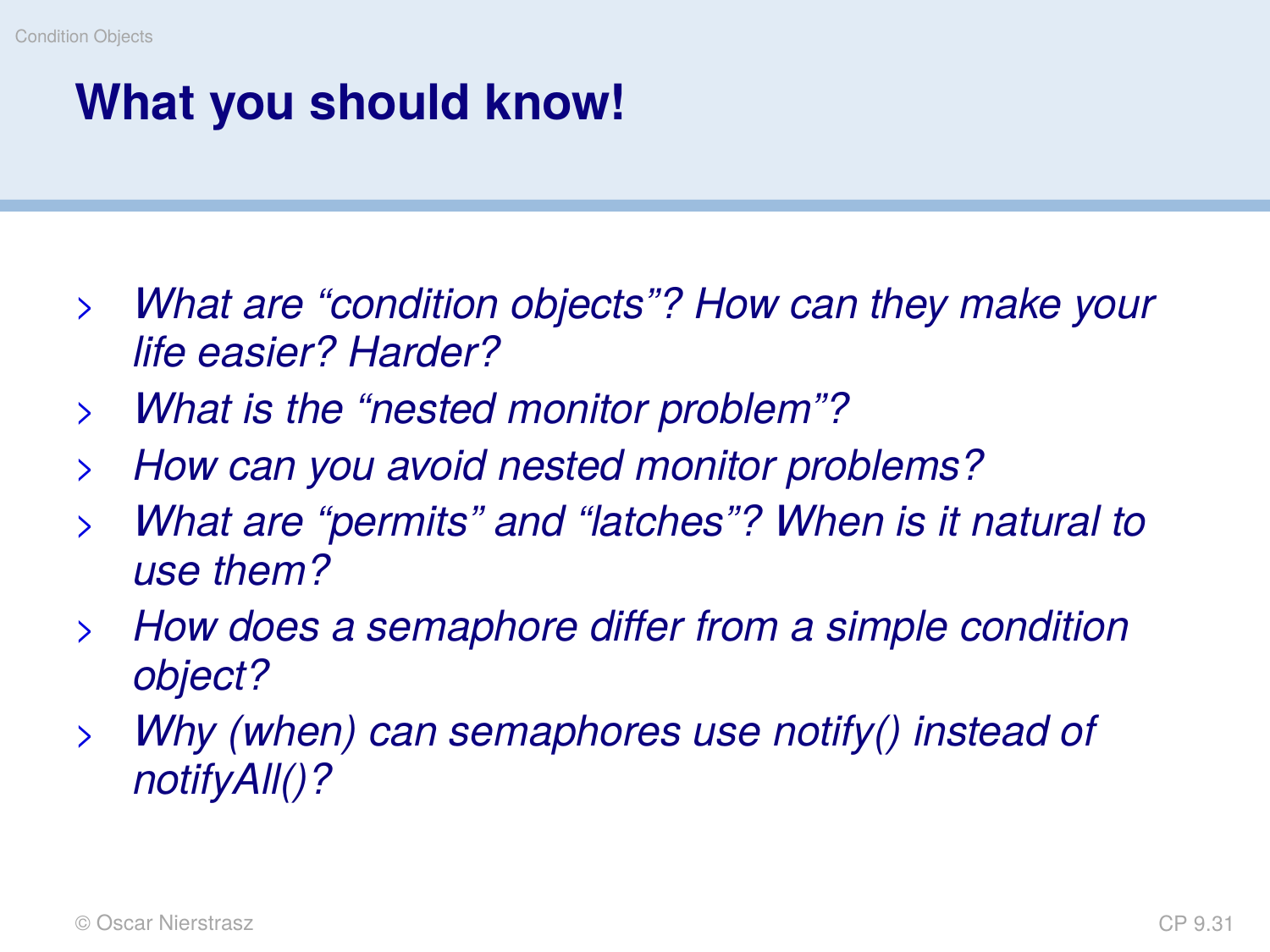

Condition Objects
# What you should know!
What are “condition objects”? How can they make your life easier? Harder?
What is the “nested monitor problem”?
How can you avoid nested monitor problems?
What are “permits” and “latches”? When is it natural to use them?
How does a semaphore differ from a simple condition object?
Why (when) can semaphores use notify() instead of notifyAll()?
© Oscar Nierstrasz
CP 9.31